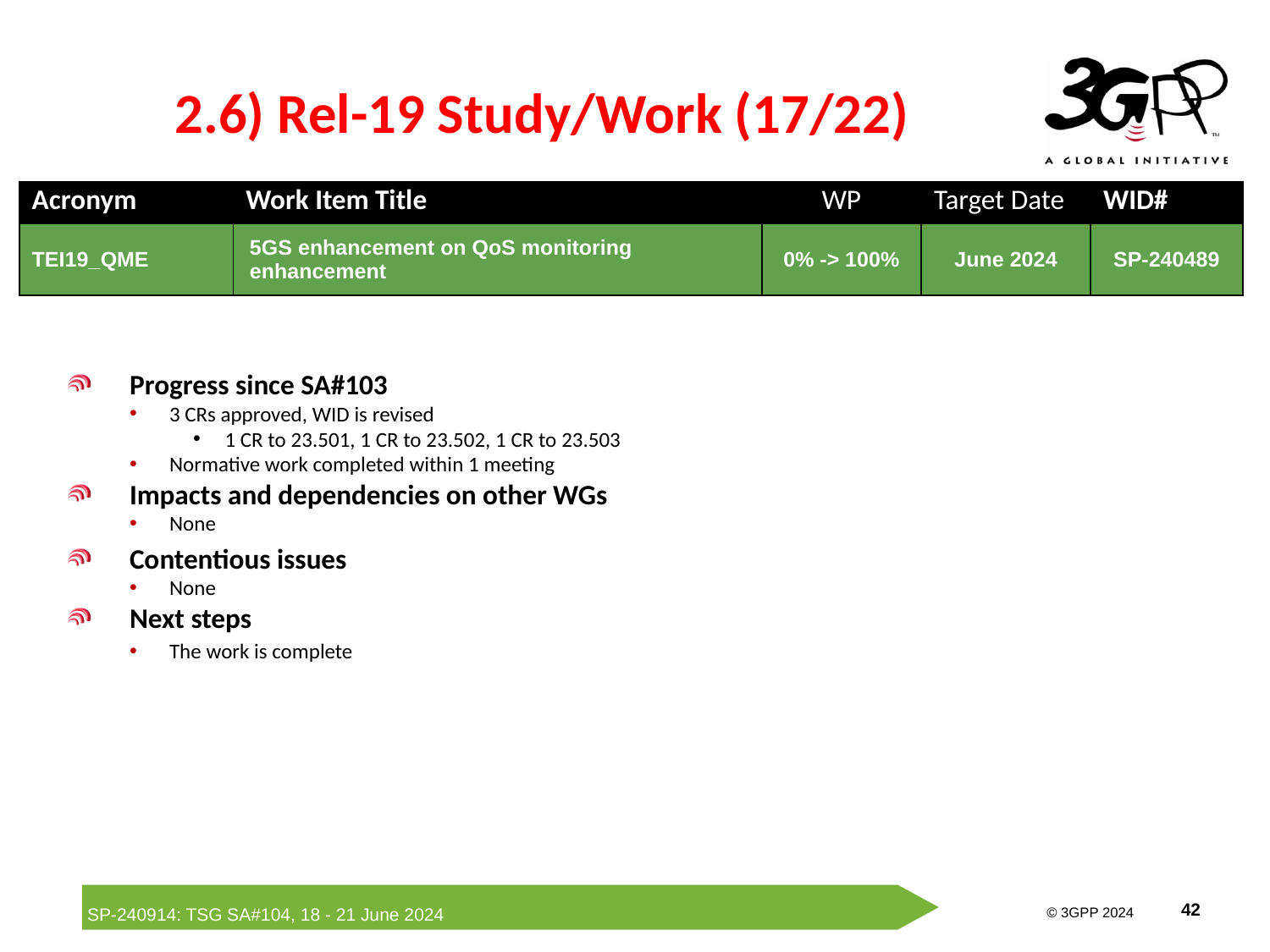

# 2.6) Rel-19 Study/Work (17/22)
| Acronym | Work Item Title | WP | Target Date | WID# |
| --- | --- | --- | --- | --- |
| TEI19\_QME | 5GS enhancement on QoS monitoring enhancement | 0% -> 100% | June 2024 | SP-240489 |
Progress since SA#103
3 CRs approved, WID is revised
1 CR to 23.501, 1 CR to 23.502, 1 CR to 23.503
Normative work completed within 1 meeting
Impacts and dependencies on other WGs
None
Contentious issues
None
Next steps
The work is complete